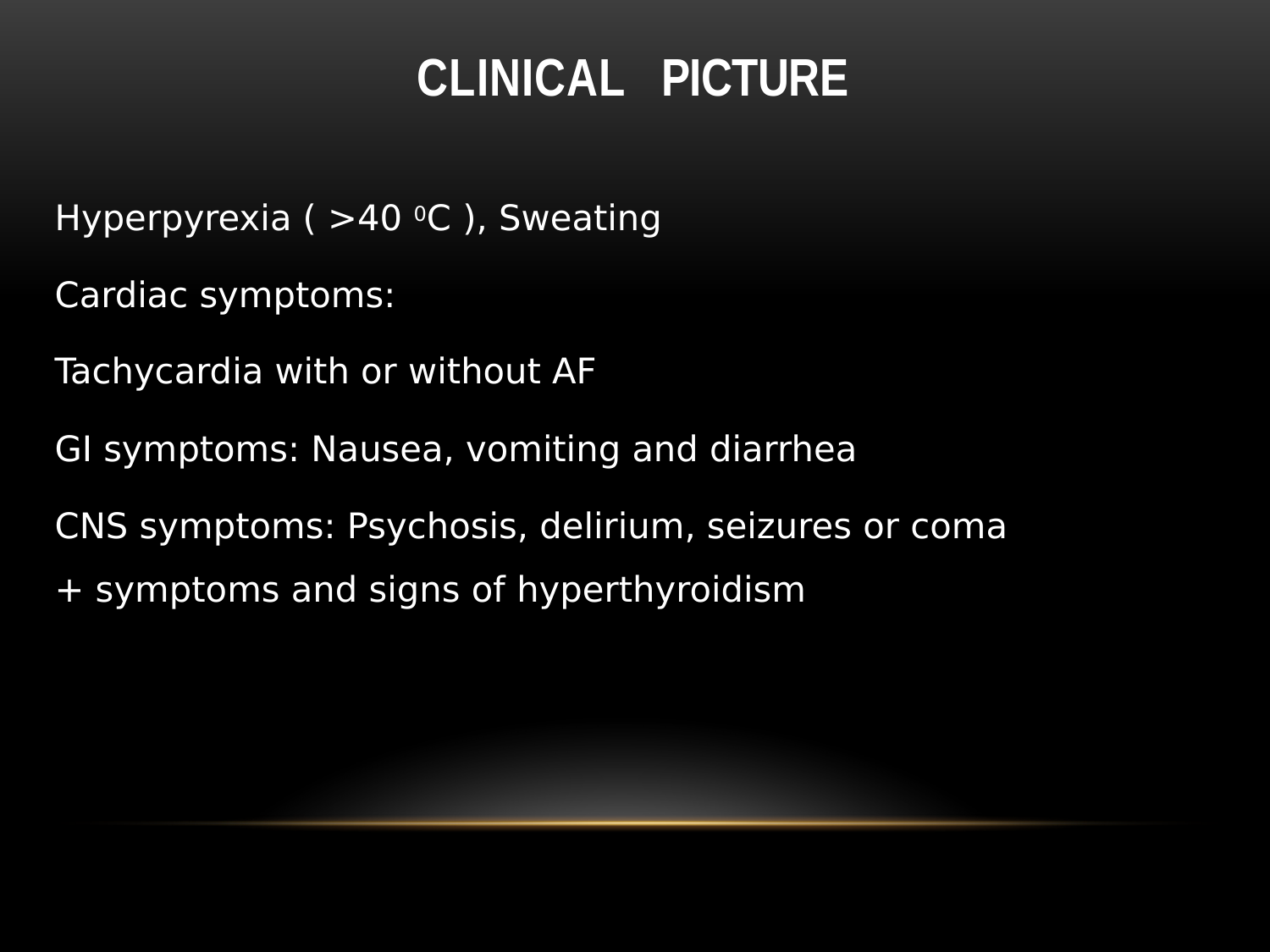

# Clinical    picture
Hyperpyrexia ( >40 0C ), Sweating
Cardiac symptoms:
Tachycardia with or without AF
GI symptoms: Nausea, vomiting and diarrhea
CNS symptoms: Psychosis, delirium, seizures or coma
+ symptoms and signs of hyperthyroidism